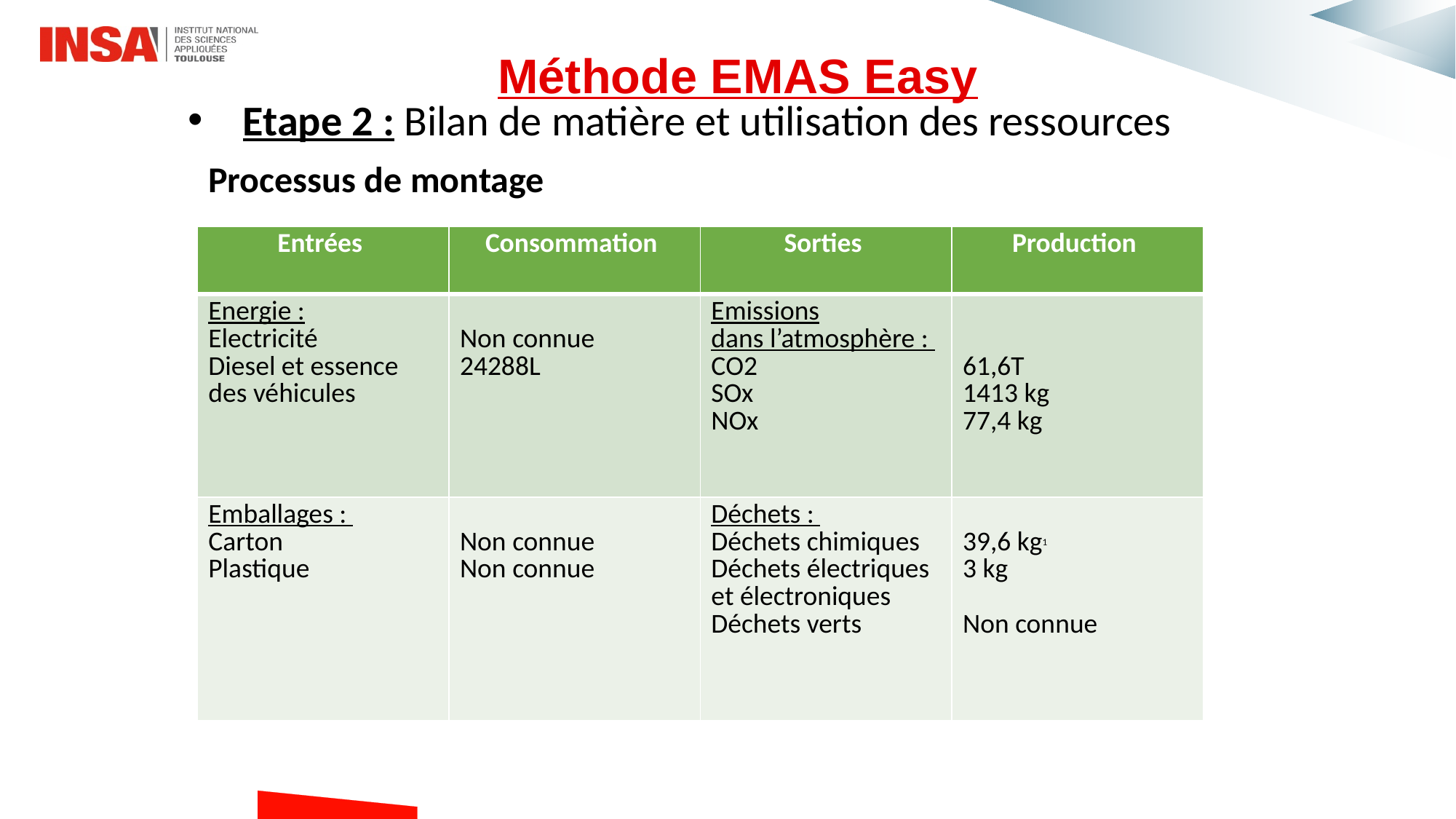

Méthode EMAS Easy

Etape 2 : Bilan de matière et utilisation des ressources
Processus de montage
| Entrées | Consommation | Sorties | Production |
| --- | --- | --- | --- |
| Energie :  Electricité  Diesel et essence des véhicules | Non connue  24288L | Emissions dans l’atmosphère :  CO2   SOx   NOx | 61,6T  1413 kg  77,4 kg |
| Emballages :  Carton  Plastique | Non connue  Non connue | Déchets :  Déchets chimiques  Déchets électriques et électroniques  Déchets verts | 39,6 kg1  3 kg  Non connue |